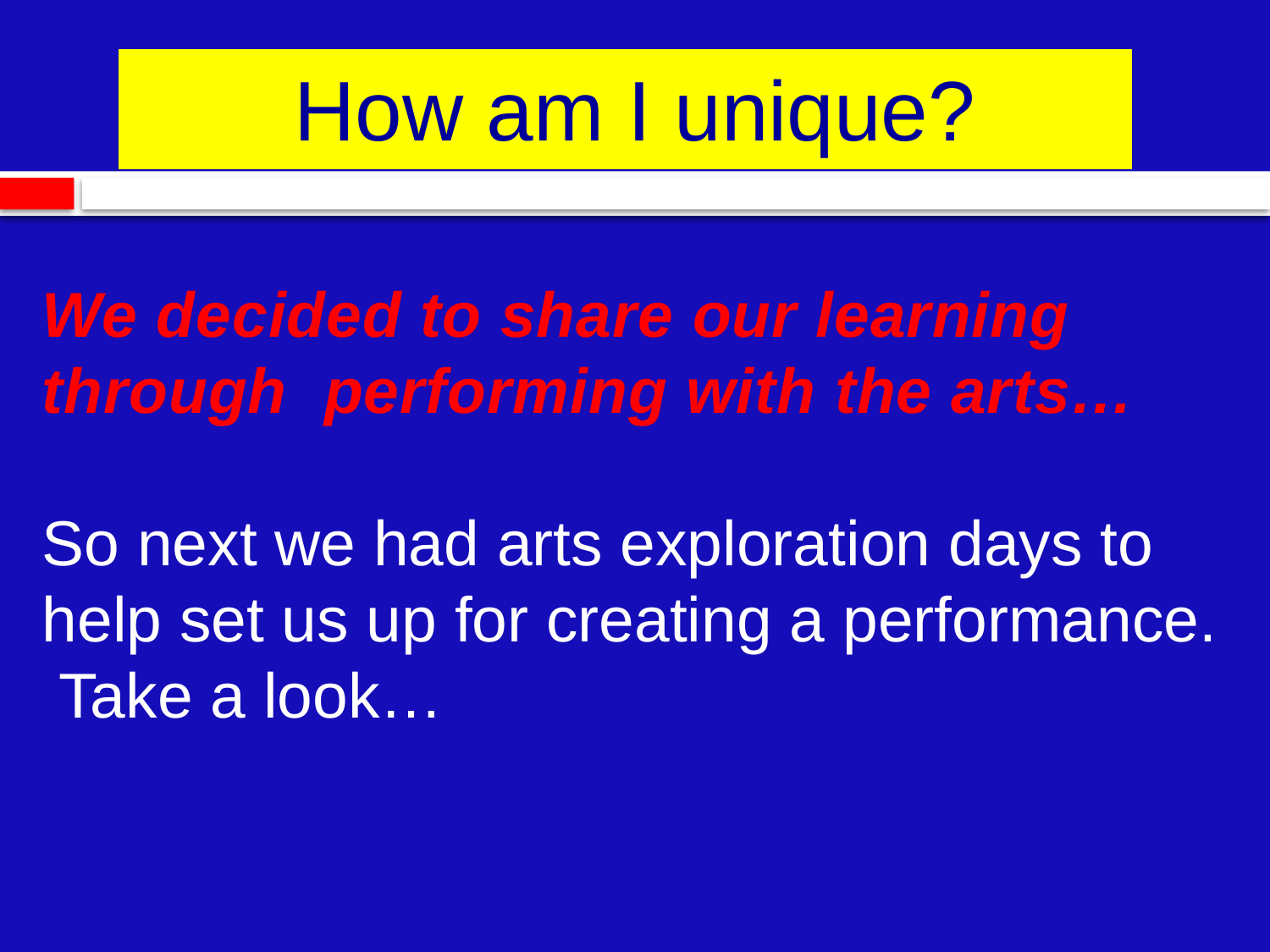

How am I unique?
We decided to share our learning through  performing with the arts…

So next we had arts exploration days to help set us up for creating a performance.  Take a look…